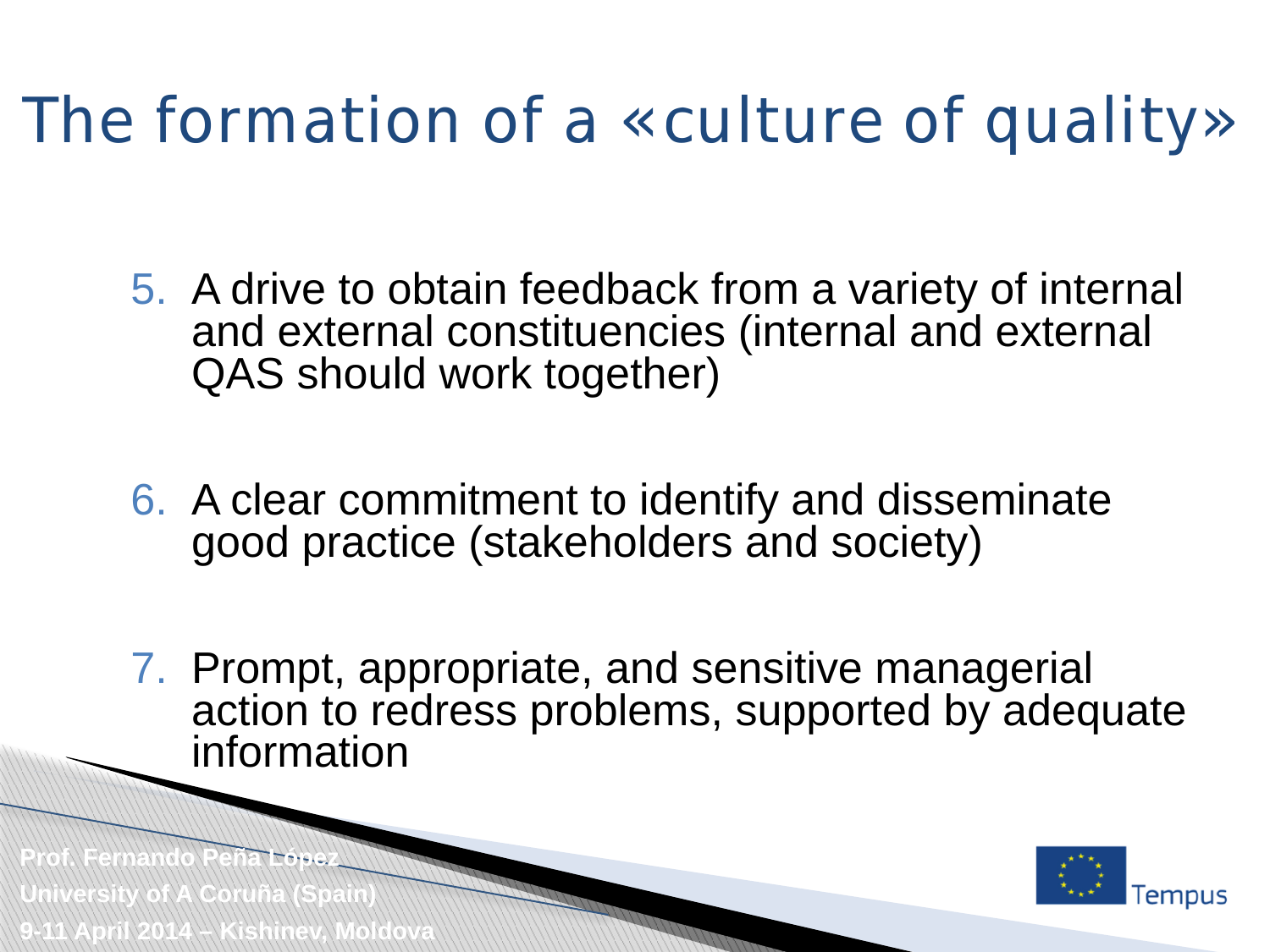

The formation of a «culture of quality»

A drive to obtain feedback from a variety of internal and external constituencies (internal and external QAS should work together)

A clear commitment to identify and disseminate good practice (stakeholders and society)

Prompt, appropriate, and sensitive managerial action to redress problems, supported by adequate information